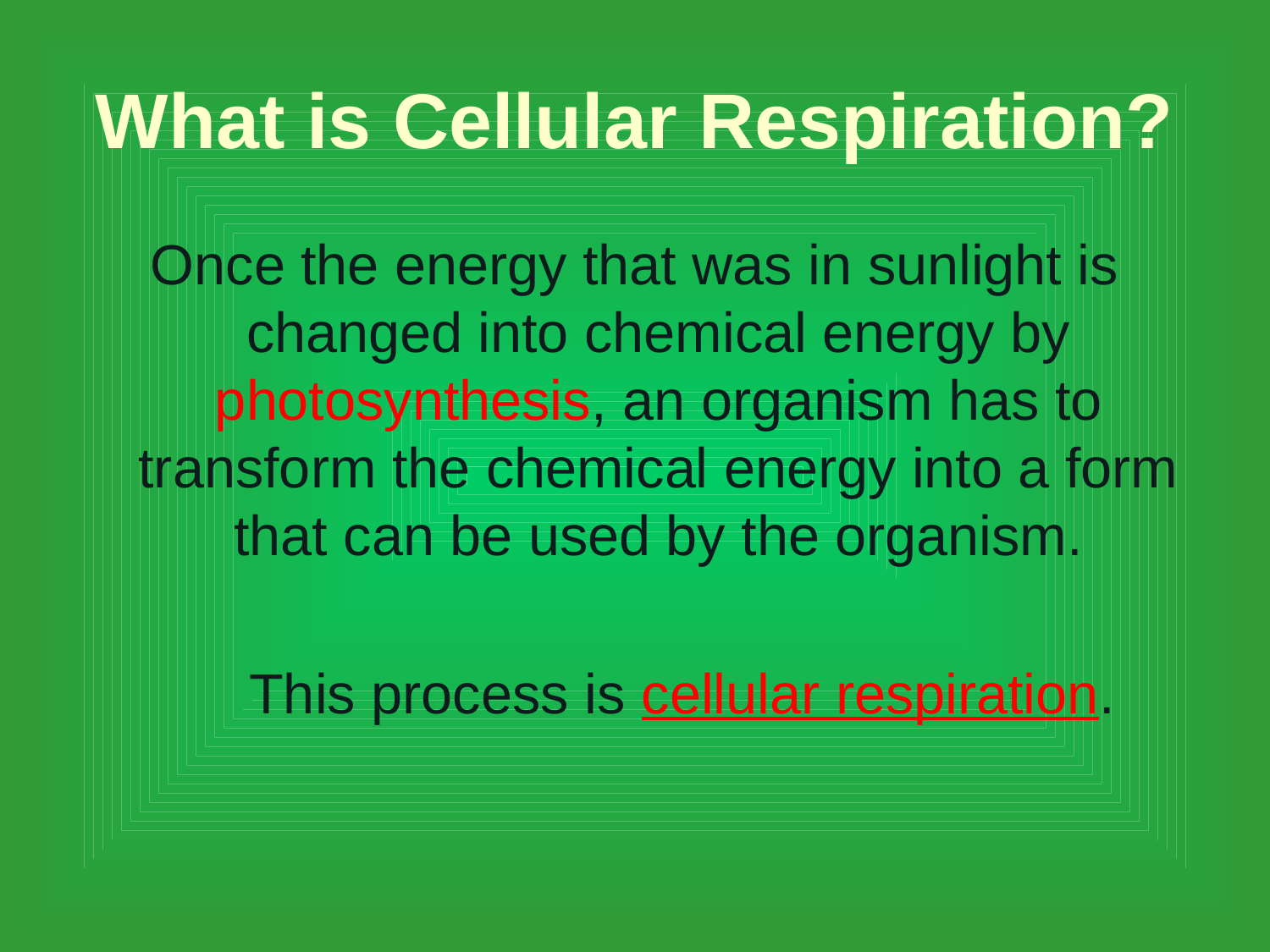

# What is Cellular Respiration?
Once the energy that was in sunlight is changed into chemical energy by photosynthesis, an organism has to transform the chemical energy into a form that can be used by the organism.

      This process is cellular respiration.